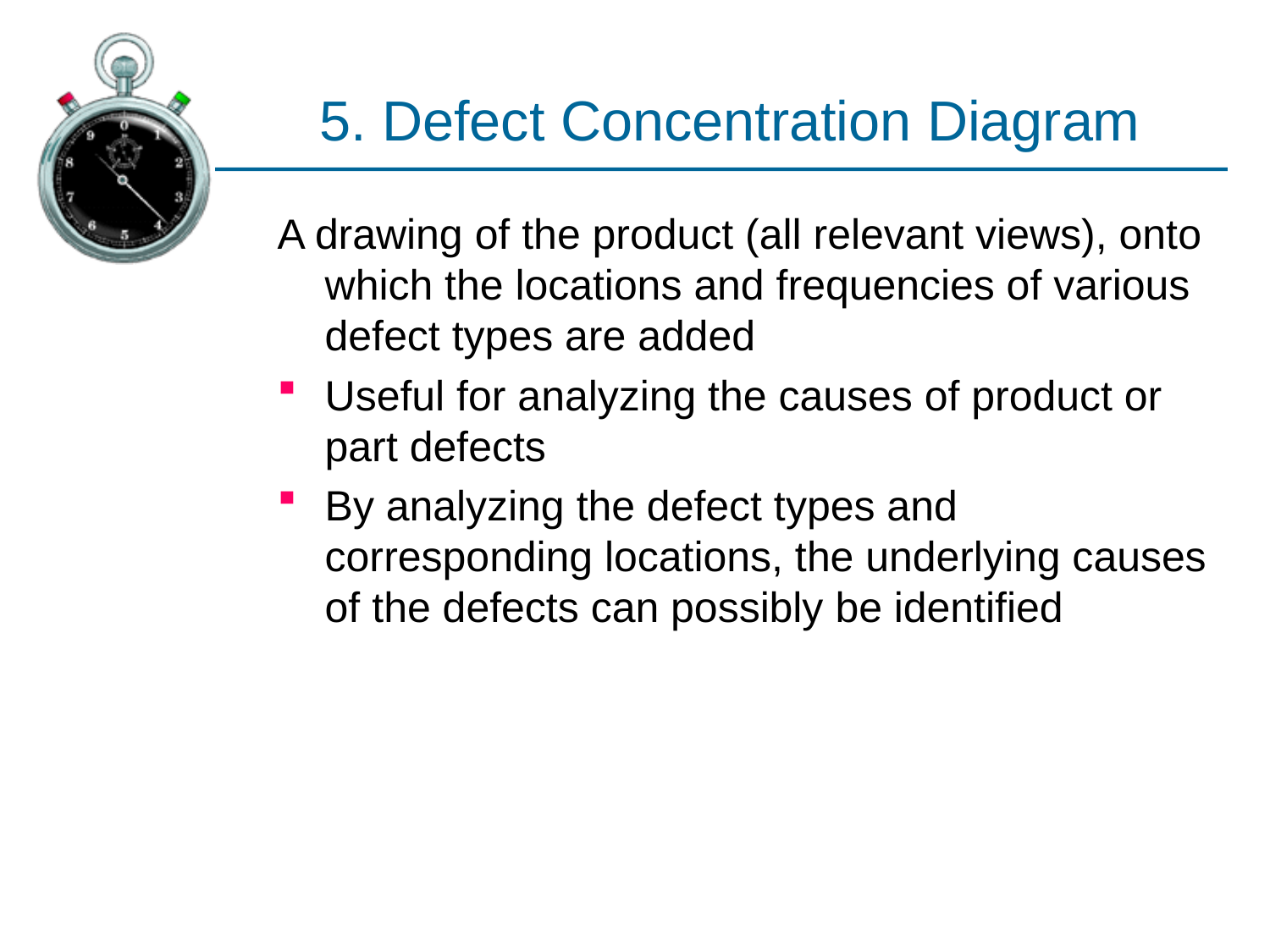

# 5. Defect Concentration Diagram
A drawing of the product (all relevant views), onto which the locations and frequencies of various defect types are added
Useful for analyzing the causes of product or part defects
By analyzing the defect types and corresponding locations, the underlying causes of the defects can possibly be identified